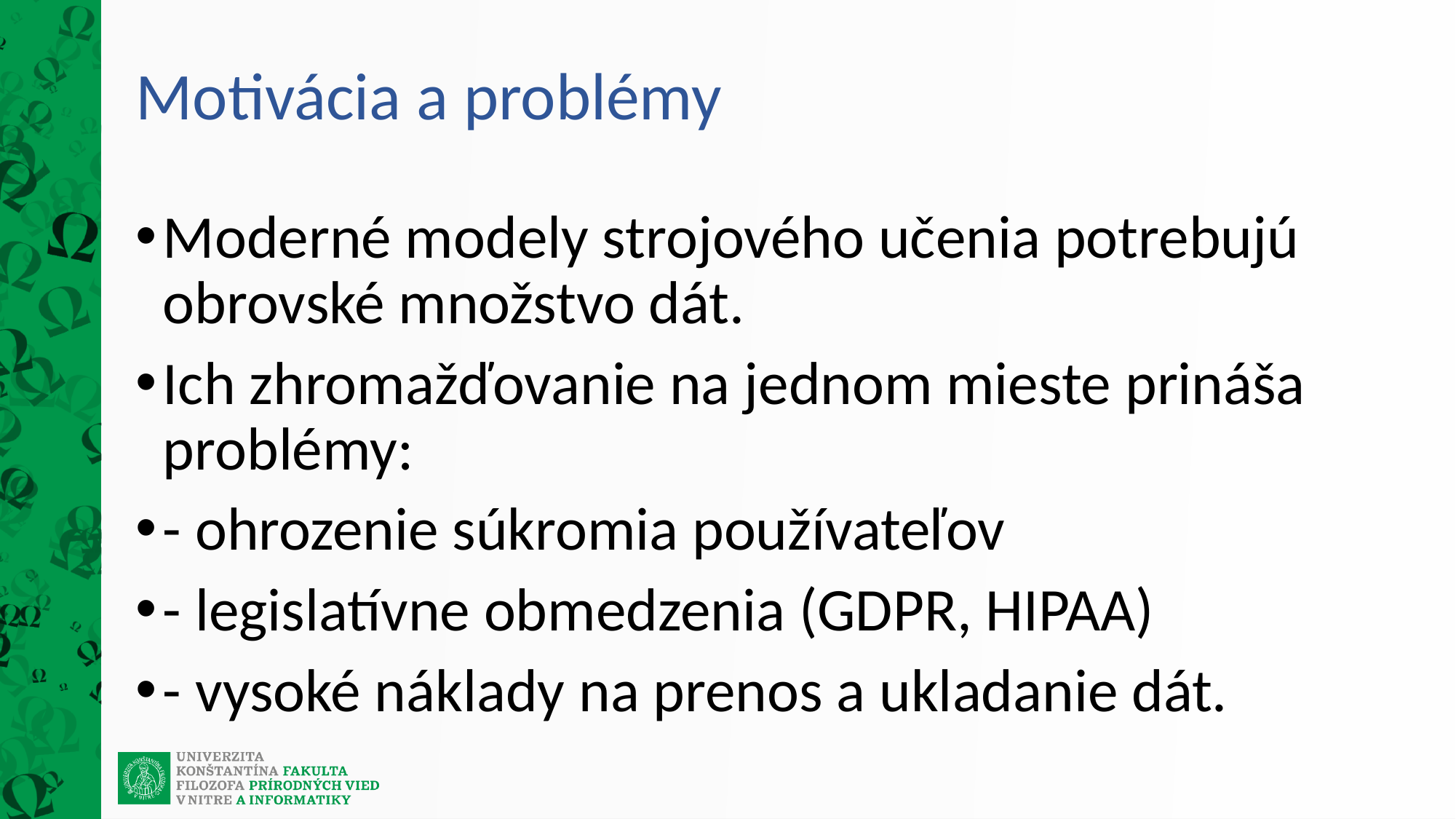

# Motivácia a problémy
Moderné modely strojového učenia potrebujú obrovské množstvo dát.
Ich zhromažďovanie na jednom mieste prináša problémy:
- ohrozenie súkromia používateľov
- legislatívne obmedzenia (GDPR, HIPAA)
- vysoké náklady na prenos a ukladanie dát.